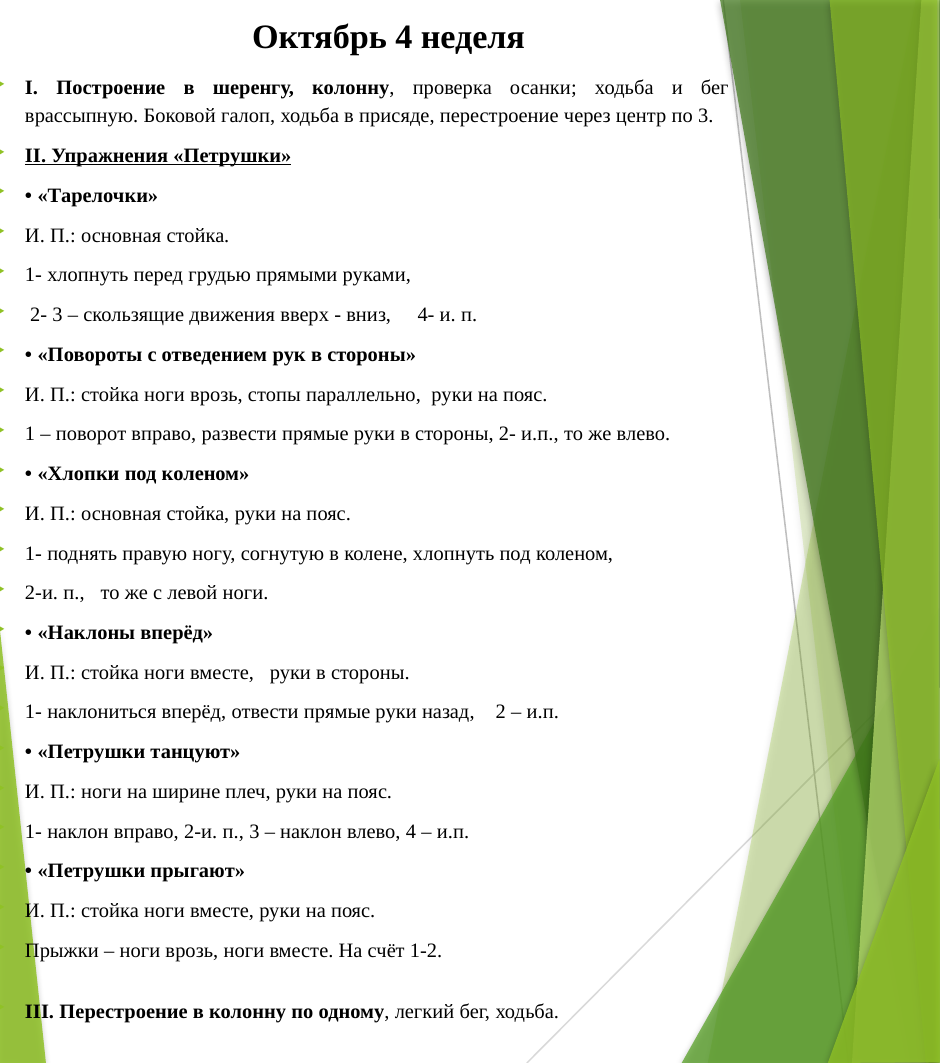

# Октябрь 4 неделя
I. Построение в шеренгу, колонну, проверка осанки; ходьба и бег врассыпную. Боковой галоп, ходьба в присяде, перестроение через центр по 3.
II. Упражнения «Петрушки»
• «Тарелочки»
И. П.: основная стойка.
1- хлопнуть перед грудью прямыми руками,
 2- 3 – скользящие движения вверх - вниз,     4- и. п.
• «Повороты с отведением рук в стороны»
И. П.: стойка ноги врозь, стопы параллельно,  руки на пояс.
1 – поворот вправо, развести прямые руки в стороны, 2- и.п., то же влево.
• «Хлопки под коленом»
И. П.: основная стойка, руки на пояс.
1- поднять правую ногу, согнутую в колене, хлопнуть под коленом,
2-и. п.,   то же с левой ноги.
• «Наклоны вперёд»
И. П.: стойка ноги вместе,   руки в стороны.
1- наклониться вперёд, отвести прямые руки назад,    2 – и.п.
• «Петрушки танцуют»
И. П.: ноги на ширине плеч, руки на пояс.
1- наклон вправо, 2-и. п., 3 – наклон влево, 4 – и.п.
• «Петрушки прыгают»
И. П.: стойка ноги вместе, руки на пояс.
Прыжки – ноги врозь, ноги вместе. На счёт 1-2.
III. Перестроение в колонну по одному, легкий бег, ходьба.